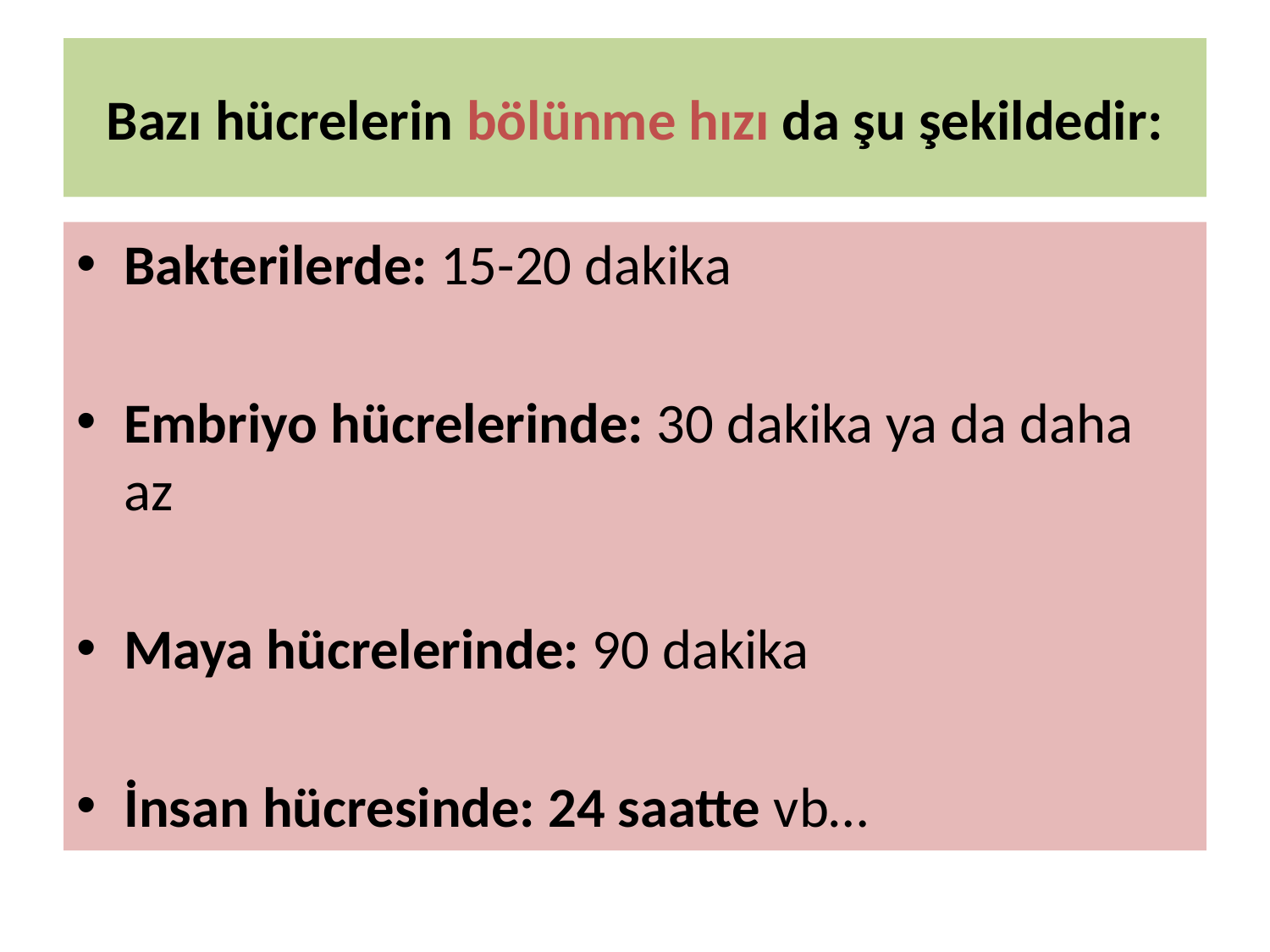

# Bazı hücrelerin bölünme hızı da şu şekildedir:
Bakterilerde: 15-20 dakika

Embriyo hücrelerinde: 30 dakika ya da daha az

Maya hücrelerinde: 90 dakika

İnsan hücresinde: 24 saatte vb…